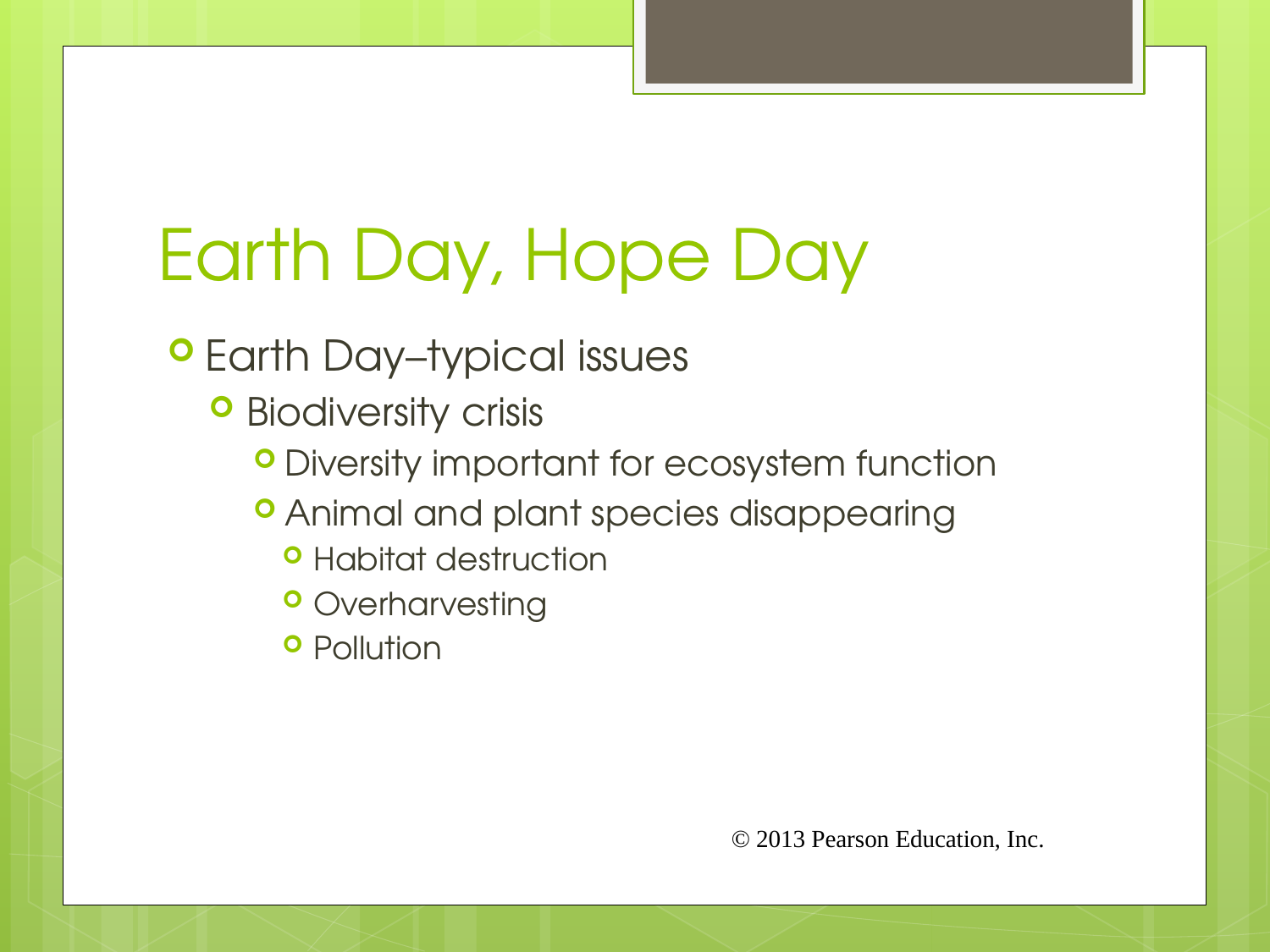

# Earth Day, Hope Day
Earth Day–typical issues
Biodiversity crisis
Diversity important for ecosystem function
Animal and plant species disappearing
Habitat destruction
Overharvesting
Pollution
© 2013 Pearson Education, Inc.